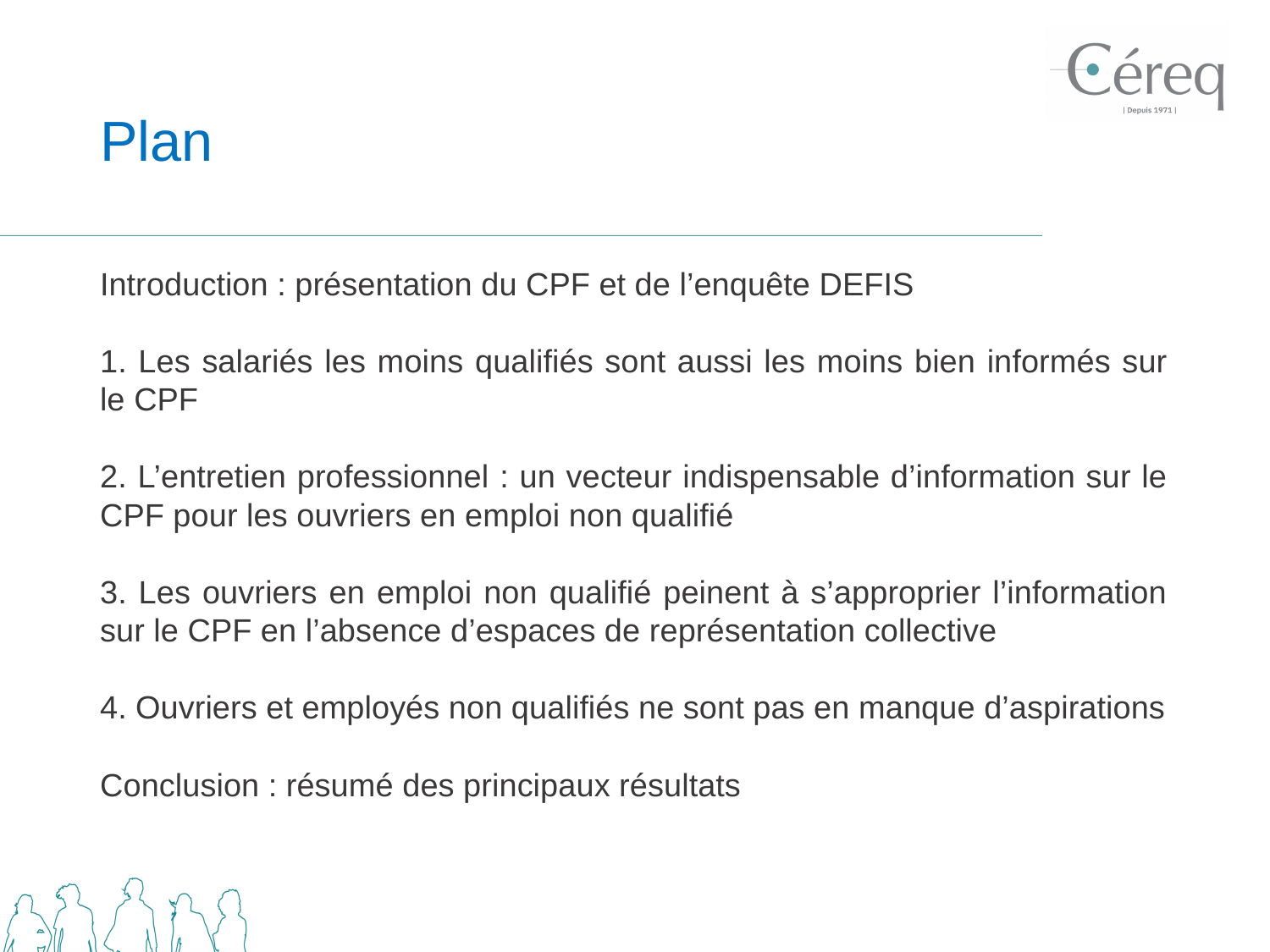

# Plan
Introduction : présentation du CPF et de l’enquête DEFIS

1. Les salariés les moins qualifiés sont aussi les moins bien informés sur le CPF

2. L’entretien professionnel : un vecteur indispensable d’information sur le CPF pour les ouvriers en emploi non qualifié

3. Les ouvriers en emploi non qualifié peinent à s’approprier l’information sur le CPF en l’absence d’espaces de représentation collective

4. Ouvriers et employés non qualifiés ne sont pas en manque d’aspirations

Conclusion : résumé des principaux résultats